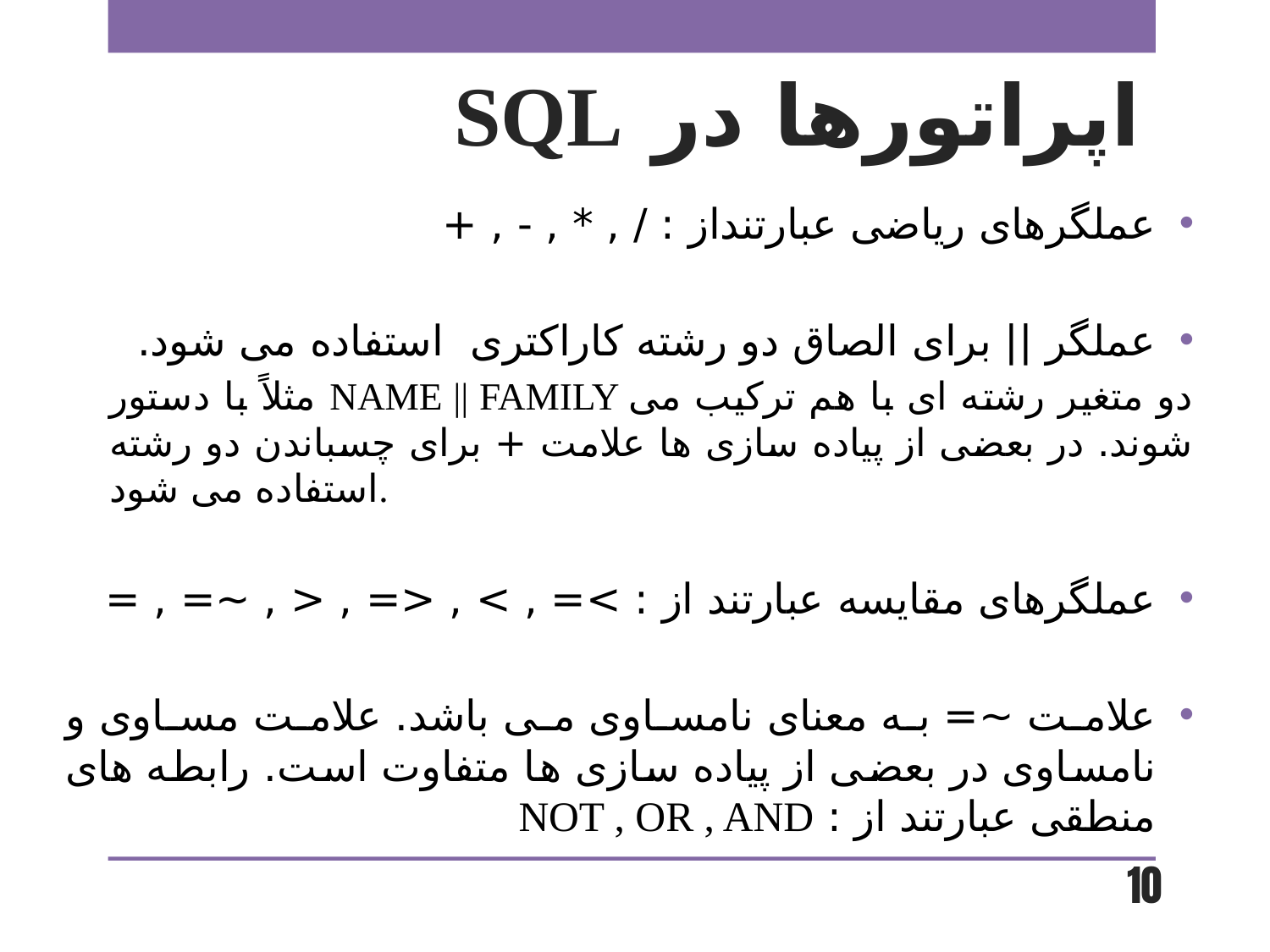

# اپراتورها در SQL
عملگرهای ریاضی عبارتنداز : / , * , - , +

عملگر || برای الصاق دو رشته کاراکتری  استفاده می شود.
مثلاً با دستور NAME || FAMILY دو متغیر رشته ای با هم ترکیب می شوند. در بعضی از پیاده سازی ها علامت + برای چسباندن دو رشته استفاده می شود.

عملگرهای مقایسه عبارتند از : >= , > , <= , < , ~= , =

علامت ~= به معنای نامساوی می باشد. علامت مساوی و نامساوی در بعضی از پیاده سازی ها متفاوت است. رابطه های منطقی عبارتند از : NOT , OR , AND
10